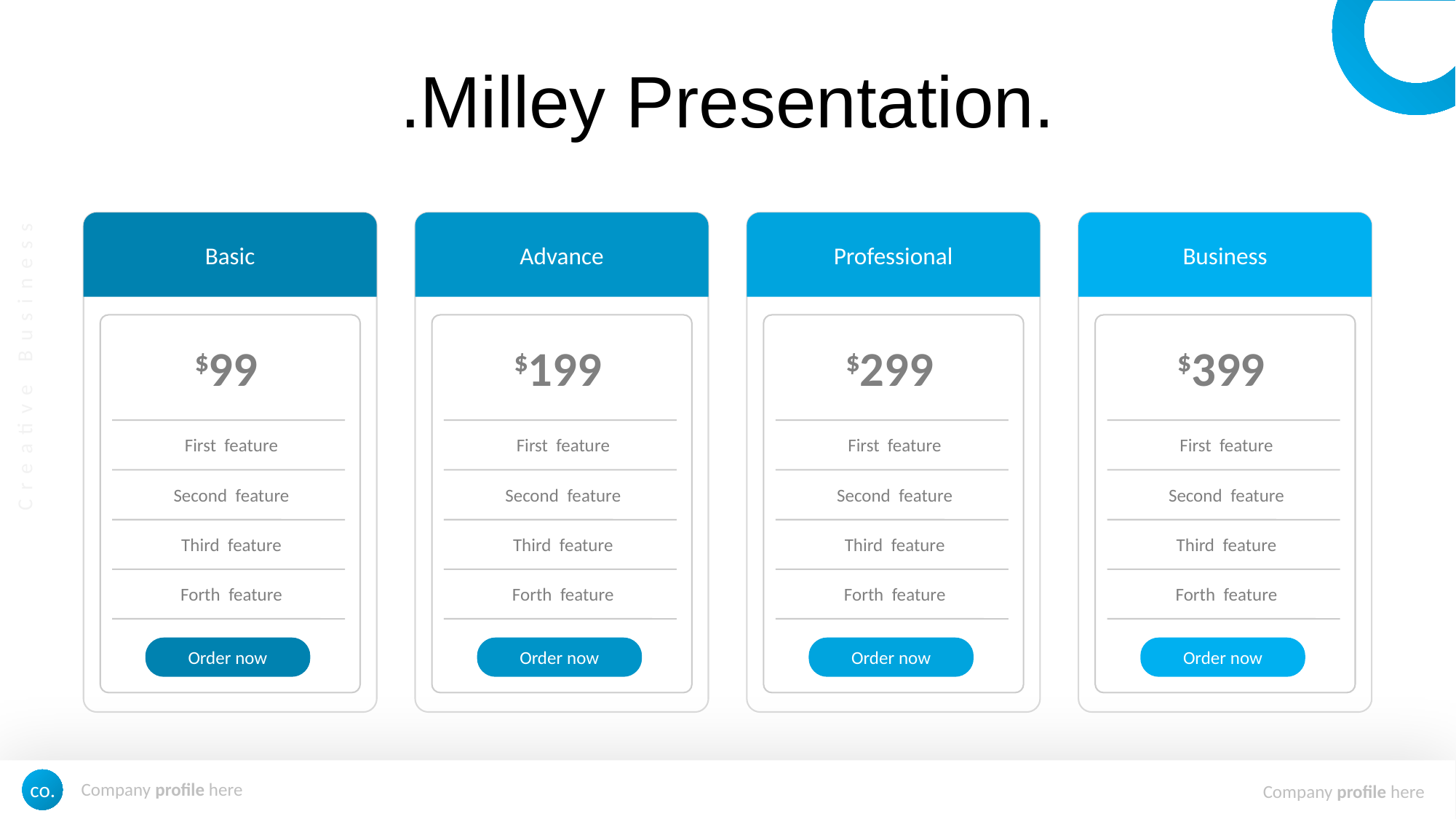

.Milley Presentation.

Basic

Advance

Professional

Business

$99
$199
$299
$399

First  feature
First  feature
First  feature
First  feature

Second  feature
Second  feature
Second  feature
Second  feature

Third  feature
Third  feature
Third  feature
Third  feature

Forth  feature
Forth  feature
Forth  feature
Forth  feature

Order now
Order now
Order now
Order now